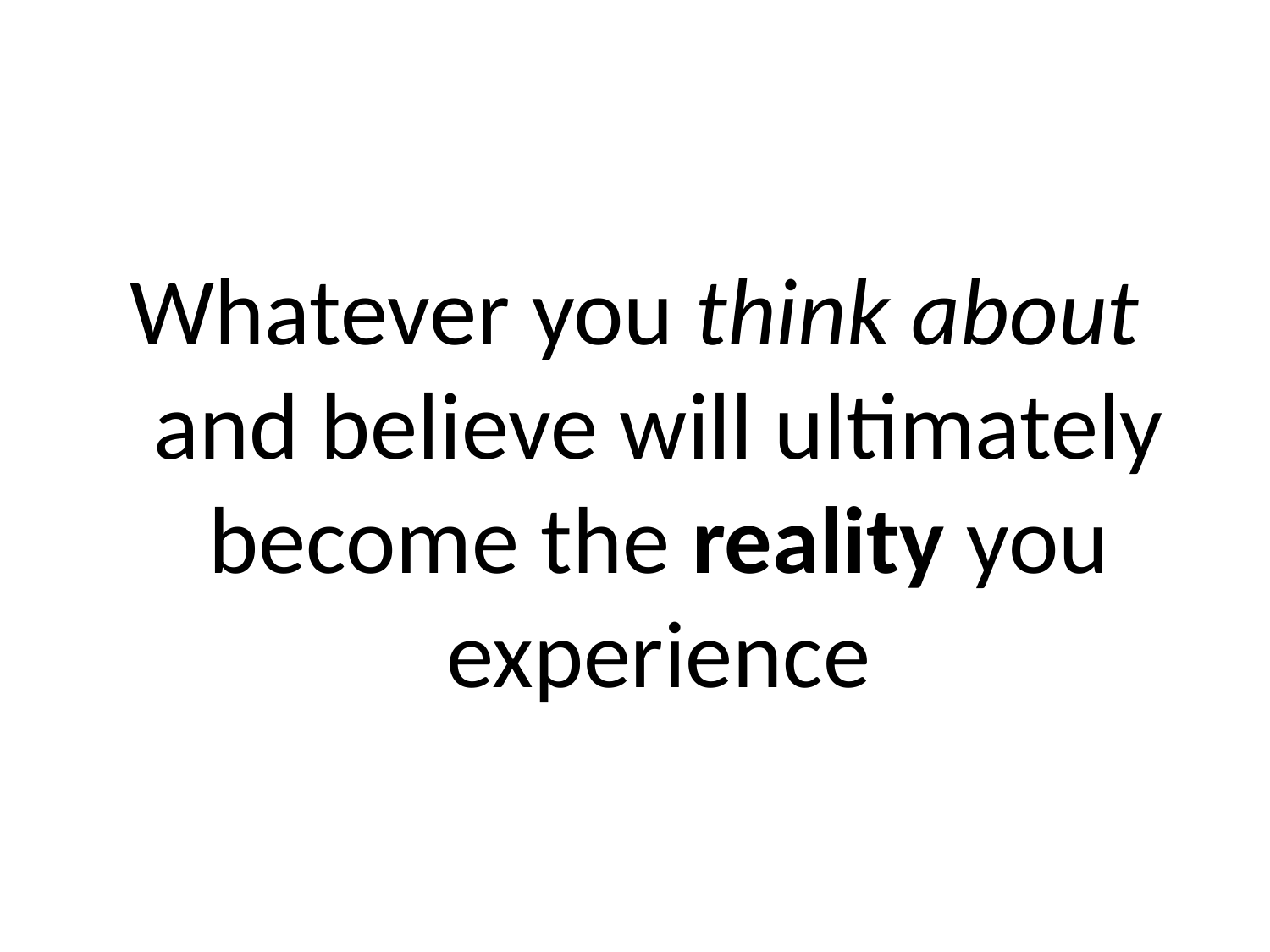

Whatever you think about and believe will ultimately become the reality you experience